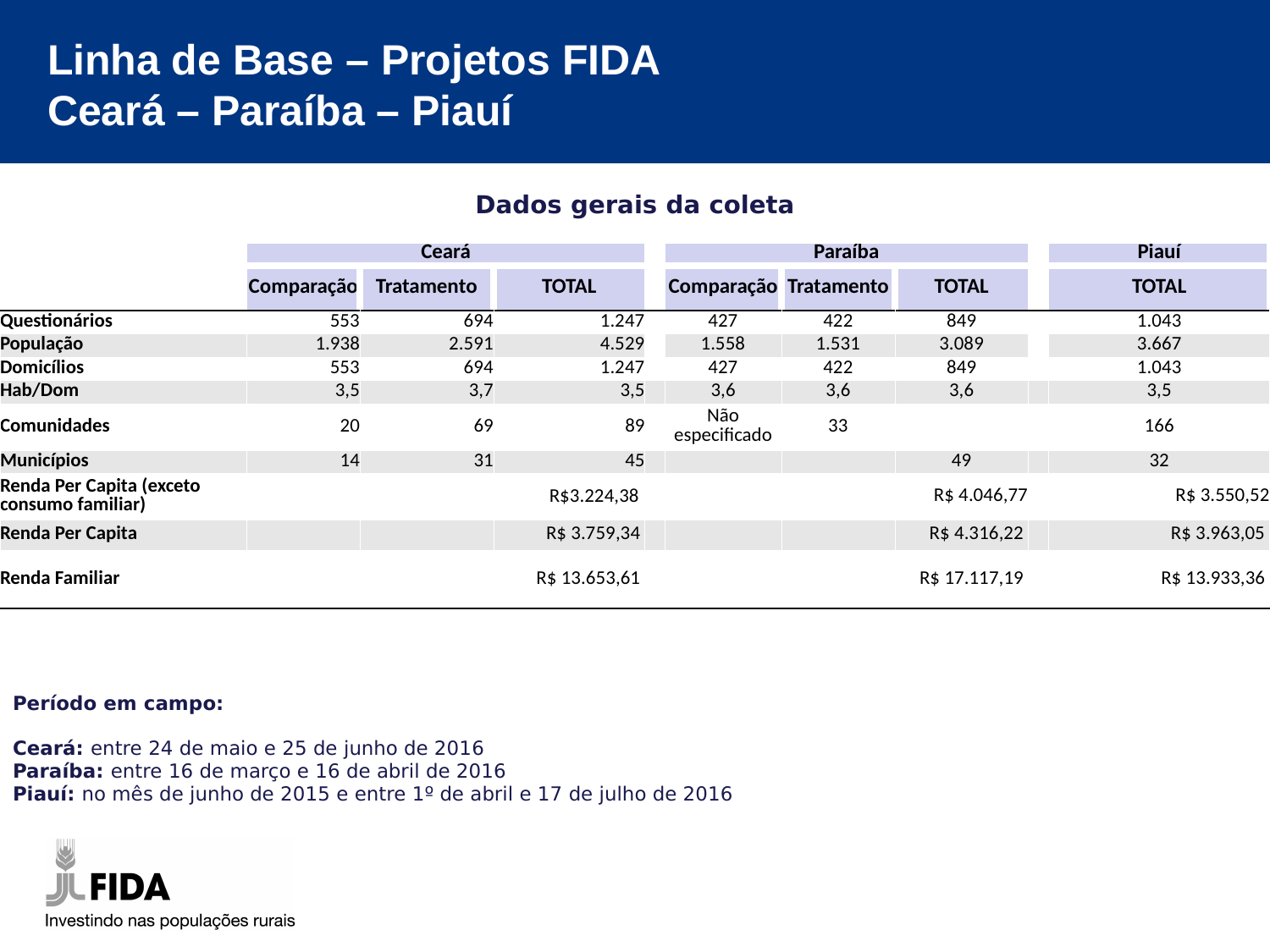

Linha de Base – Projetos FIDA
Ceará – Paraíba – Piauí
| Dados gerais da coleta |
| --- |
|  | Ceará |  |  |  | Paraíba |  |  |  | Piauí |
| --- | --- | --- | --- | --- | --- | --- | --- | --- | --- |
|  | Comparação | Tratamento | TOTAL |  | Comparação | Tratamento | TOTAL |  | TOTAL |
| Questionários | 553 | 694 | 1.247 |  | 427 | 422 | 849 |  | 1.043 |
| População | 1.938 | 2.591 | 4.529 |  | 1.558 | 1.531 | 3.089 |  | 3.667 |
| Domicílios | 553 | 694 | 1.247 |  | 427 | 422 | 849 |  | 1.043 |
| Hab/Dom | 3,5 | 3,7 | 3,5 |  | 3,6 | 3,6 | 3,6 |  | 3,5 |
| Comunidades | 20 | 69 | 89 |  | Não especificado | 33 |  |  | 166 |
| Municípios | 14 | 31 | 45 |  |  |  | 49 |  | 32 |
| Renda Per Capita (exceto consumo familiar) |  |  | R$3.224,38 |  |  |  | R$ 4.046,77 |  | R$ 3.550,52 |
| Renda Per Capita |  |  | R$ 3.759,34 |  |  |  | R$ 4.316,22 |  | R$ 3.963,05 |
| Renda Familiar |  |  | R$ 13.653,61 |  |  |  | R$ 17.117,19 |  | R$ 13.933,36 |
| Período em campo: Ceará: entre 24 de maio e 25 de junho de 2016 Paraíba: entre 16 de março e 16 de abril de 2016 Piauí: no mês de junho de 2015 e entre 1º de abril e 17 de julho de 2016 |
| --- |